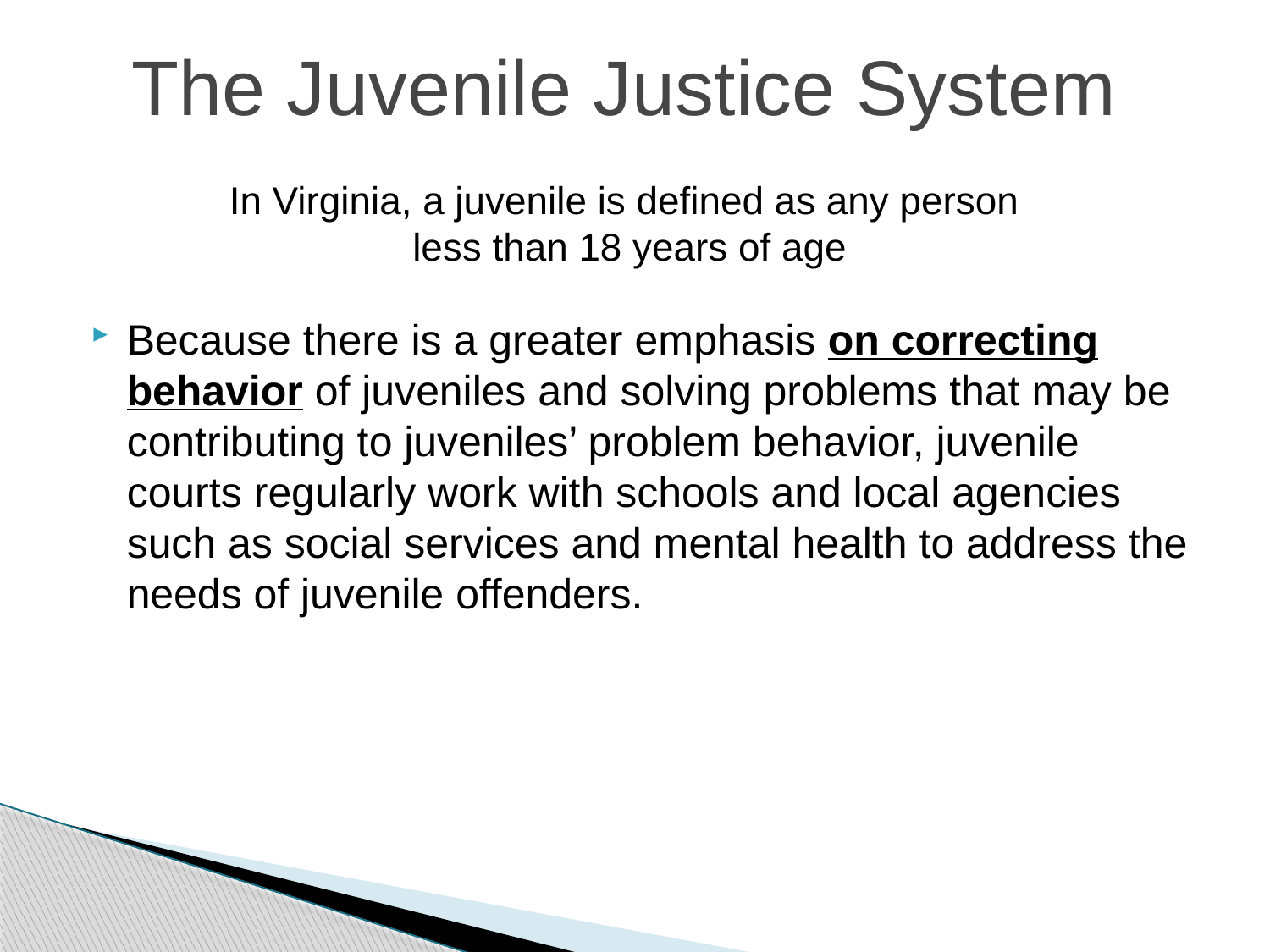

The Juvenile Justice System
In Virginia, a juvenile is defined as any person
less than 18 years of age
Because there is a greater emphasis on correcting behavior of juveniles and solving problems that may be contributing to juveniles’ problem behavior, juvenile courts regularly work with schools and local agencies such as social services and mental health to address the needs of juvenile offenders.